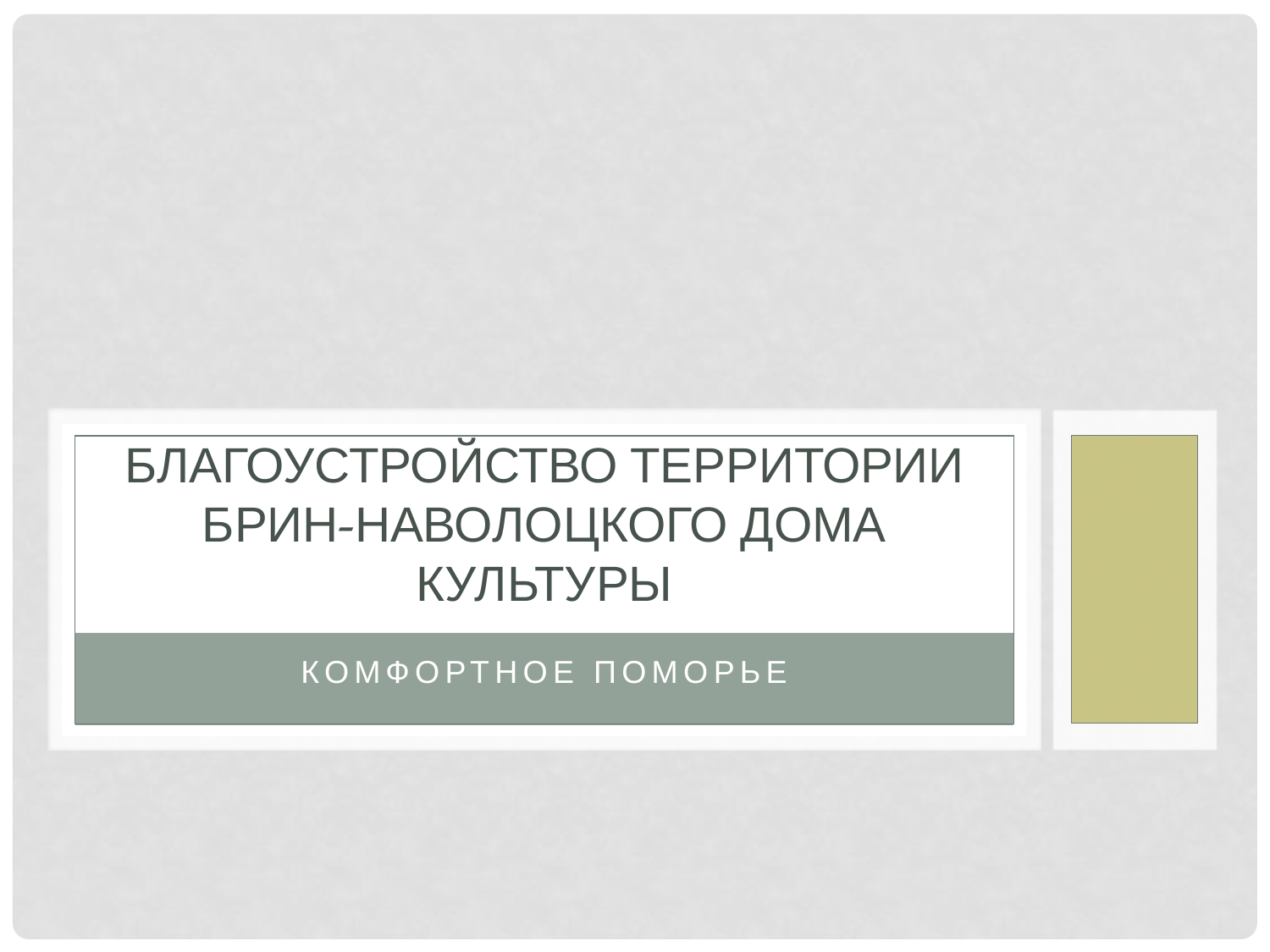

# Благоустройство территории Брин-Наволоцкого Дома культуры
Комфортное Поморье